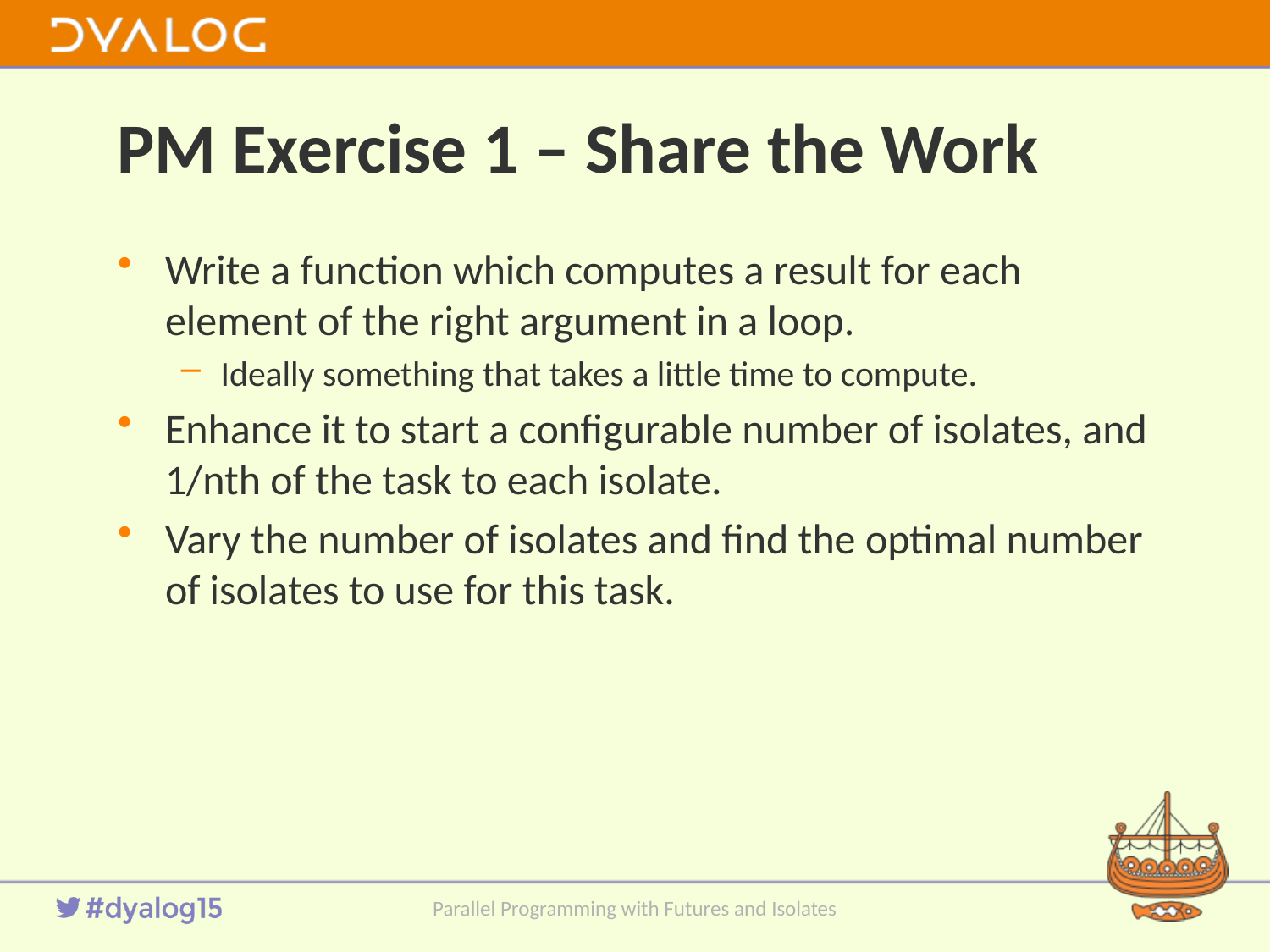

# PM Exercise 1 – Share the Work
Write a function which computes a result for each element of the right argument in a loop.
Ideally something that takes a little time to compute.
Enhance it to start a configurable number of isolates, and 1/nth of the task to each isolate.
Vary the number of isolates and find the optimal number of isolates to use for this task.
Parallel Programming with Futures and Isolates